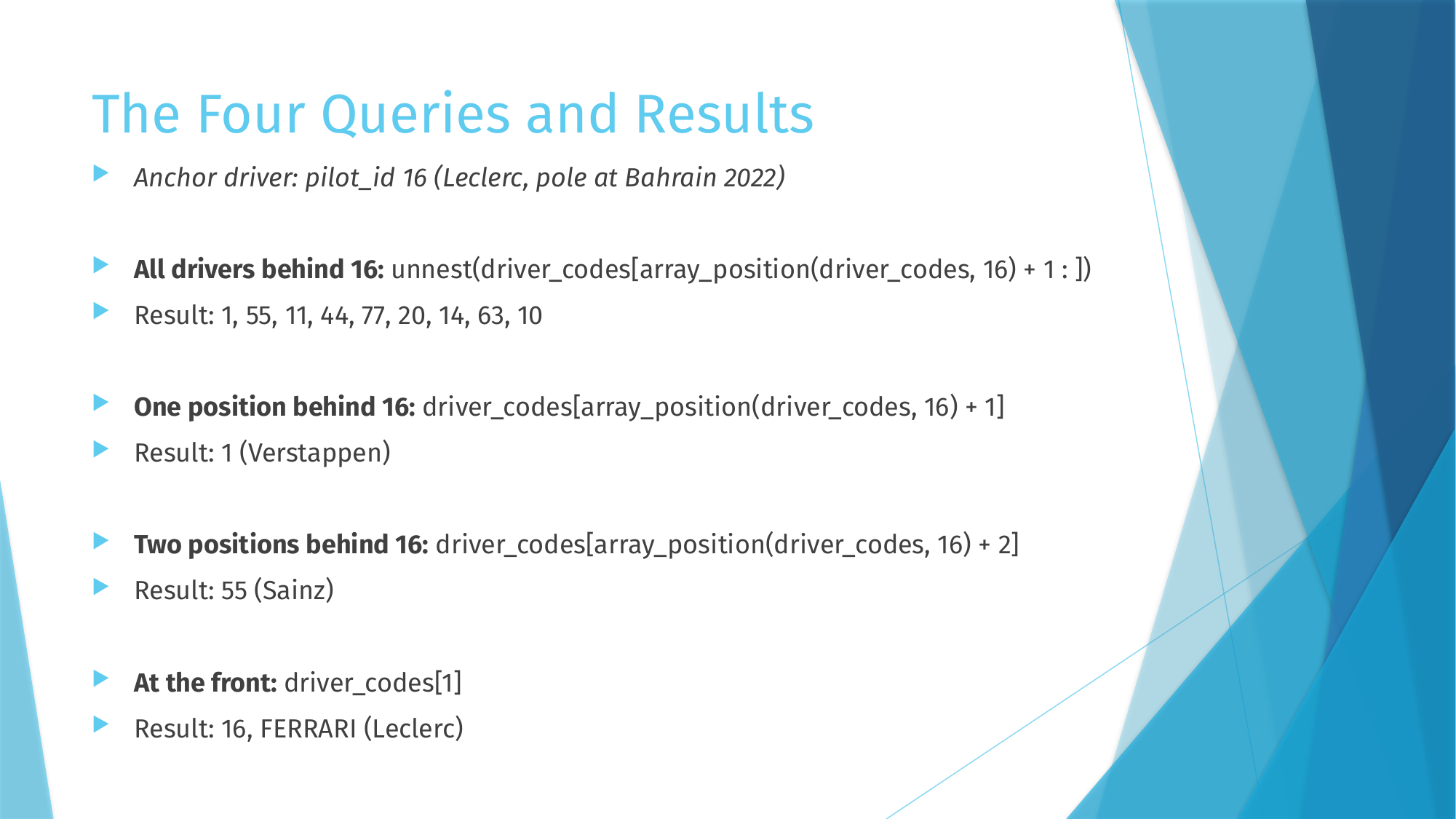

# The Four Queries and Results
Anchor driver: pilot_id 16 (Leclerc, pole at Bahrain 2022)

All drivers behind 16: unnest(driver_codes[array_position(driver_codes, 16) + 1 : ])
Result: 1, 55, 11, 44, 77, 20, 14, 63, 10

One position behind 16: driver_codes[array_position(driver_codes, 16) + 1]
Result: 1 (Verstappen)

Two positions behind 16: driver_codes[array_position(driver_codes, 16) + 2]
Result: 55 (Sainz)

At the front: driver_codes[1]
Result: 16, FERRARI (Leclerc)